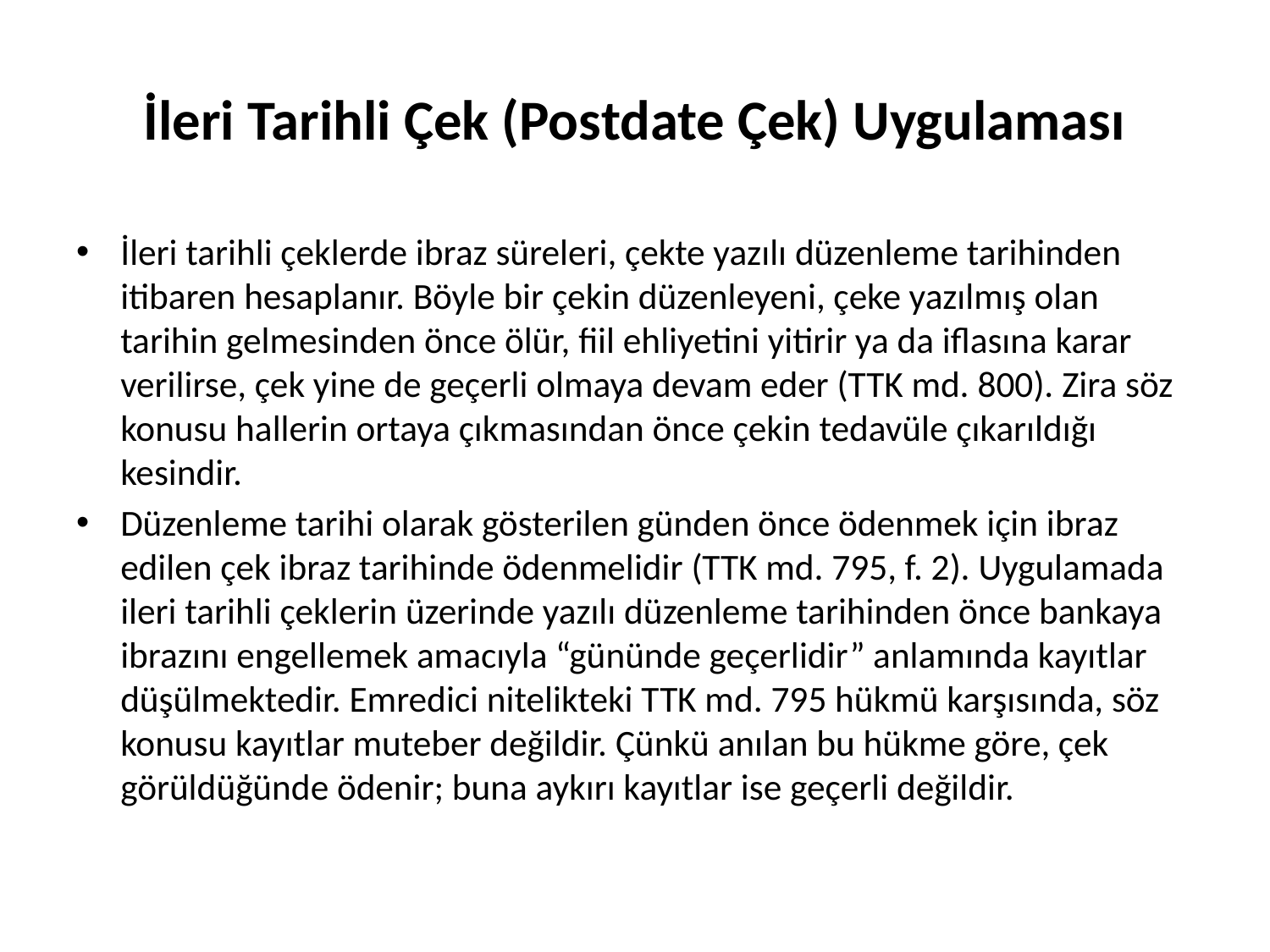

# İleri Tarihli Çek (Postdate Çek) Uygulaması
İleri tarihli çeklerde ibraz süreleri, çekte yazılı düzenleme tarihinden itibaren hesaplanır. Böyle bir çekin düzenleyeni, çeke yazılmış olan tarihin gelmesinden önce ölür, fiil ehliyetini yitirir ya da iflasına karar verilirse, çek yine de geçerli olmaya devam eder (TTK md. 800). Zira söz konusu hallerin ortaya çıkmasından önce çekin tedavüle çıkarıldığı kesindir.
Düzenleme tarihi olarak gösterilen günden önce ödenmek için ibraz edilen çek ibraz tarihinde ödenmelidir (TTK md. 795, f. 2). Uygulamada ileri tarihli çeklerin üzerinde yazılı düzenleme tarihinden önce bankaya ibrazını engellemek amacıyla “gününde geçerlidir” anlamında kayıtlar düşülmektedir. Emredici nitelikteki TTK md. 795 hükmü karşısında, söz konusu kayıtlar muteber değildir. Çünkü anılan bu hükme göre, çek görüldüğünde ödenir; buna aykırı kayıtlar ise geçerli değildir.